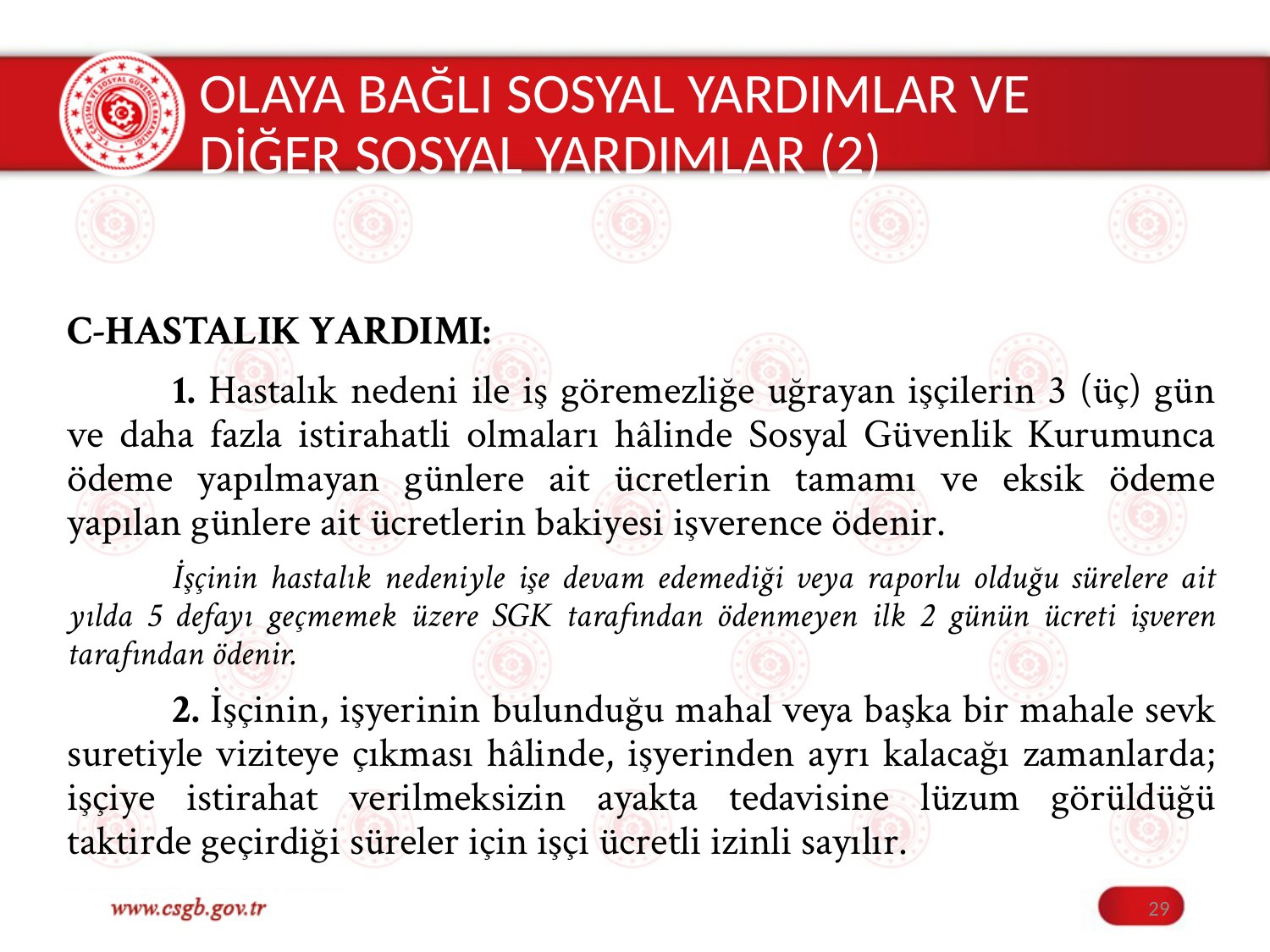

# OLAYA BAĞLI SOSYAL YARDIMLAR VE DİĞER SOSYAL YARDIMLAR (2)

C-HASTALIK YARDIMI:
	1. Hastalık nedeni ile iş göremezliğe uğrayan işçilerin 3 (üç) gün ve daha fazla istirahatli olmaları hâlinde Sosyal Güvenlik Kurumunca ödeme yapılmayan günlere ait ücretlerin tamamı ve eksik ödeme yapılan günlere ait ücretlerin bakiyesi işverence ödenir.
	İşçinin hastalık nedeniyle işe devam edemediği veya raporlu olduğu sürelere ait yılda 5 defayı geçmemek üzere SGK tarafından ödenmeyen ilk 2 günün ücreti işveren tarafından ödenir.
	2. İşçinin, işyerinin bulunduğu mahal veya başka bir mahale sevk suretiyle viziteye çıkması hâlinde, işyerinden ayrı kalacağı zamanlarda; işçiye istirahat verilmeksizin ayakta tedavisine lüzum görüldüğü taktirde geçirdiği süreler için işçi ücretli izinli sayılır.

29